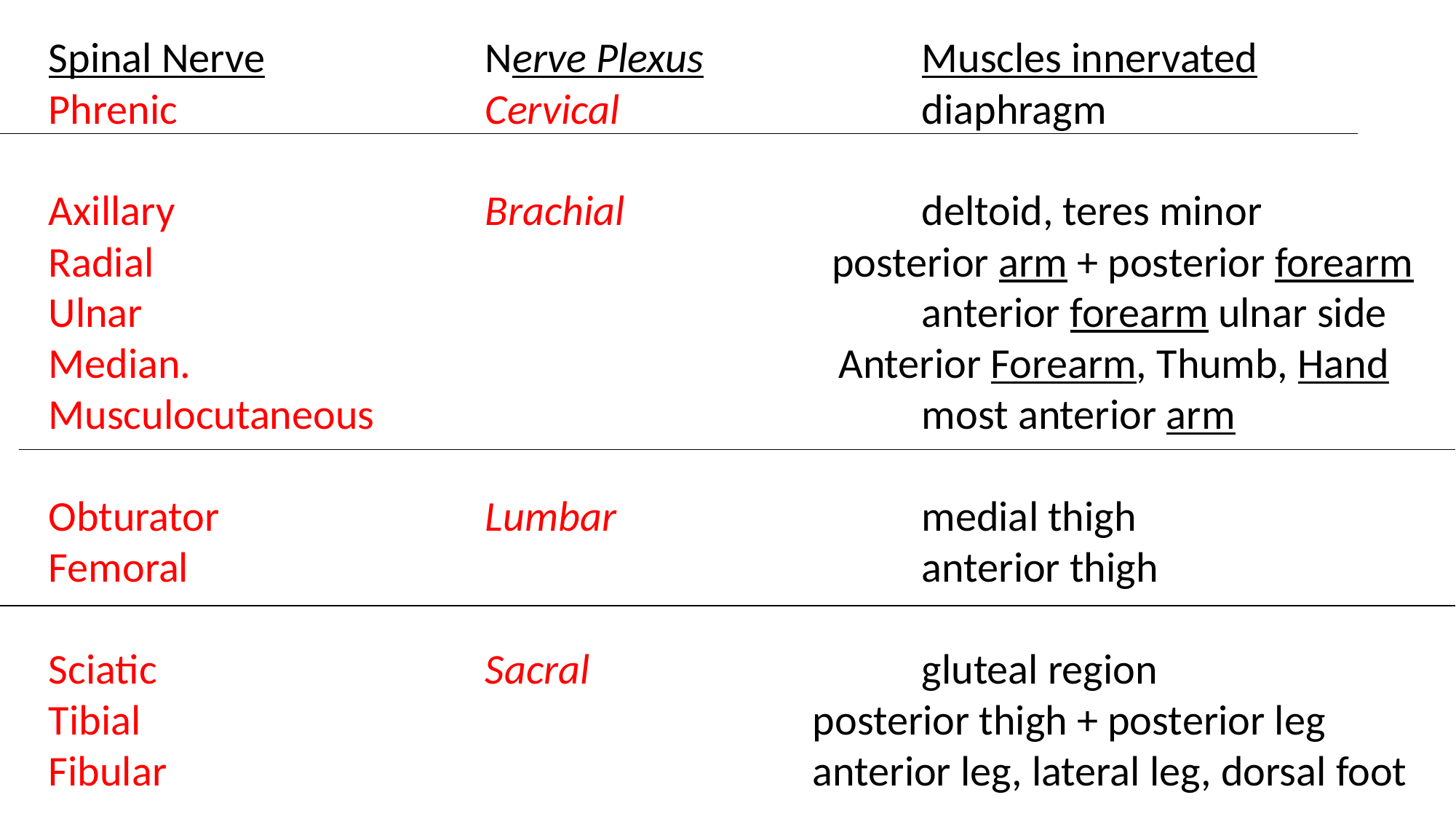

Spinal Nerve	   		Nerve Plexus		Muscles innervated
Phrenic 			Cervical 		        	diaphragm

Axillary 			Brachial 	   		deltoid, teres minor
Radial				  			  posterior arm + posterior forearm
Ulnar					  			anterior forearm ulnar side
Median. 			     		              Anterior Forearm, Thumb, Hand
Musculocutaneous				      		most anterior arm

Obturator 			Lumbar 		  	medial thigh
Femoral					          		anterior thigh

Sciatic 			Sacral 			gluteal region
Tibial							posterior thigh + posterior leg
Fibular						anterior leg, lateral leg, dorsal foot